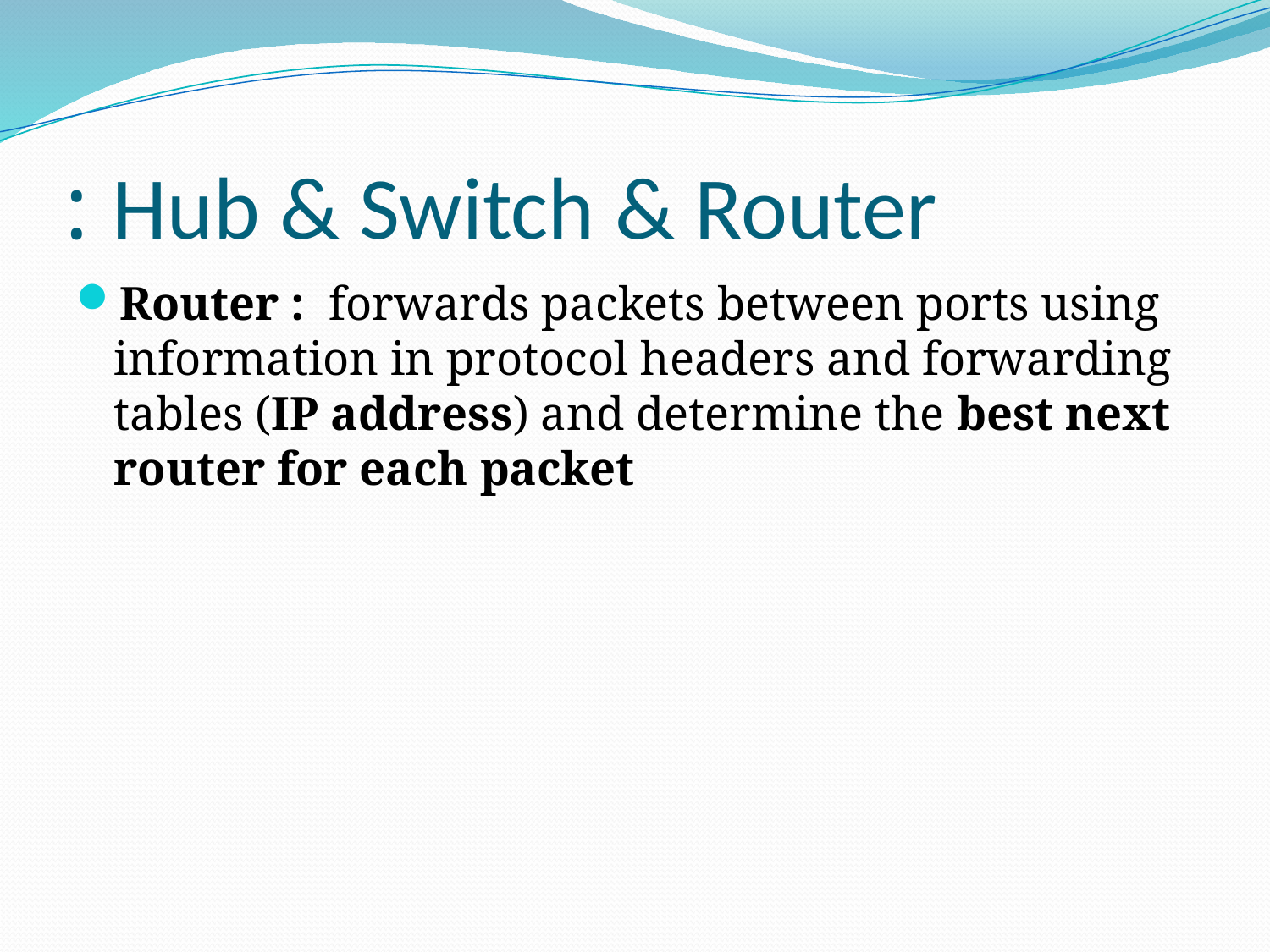

# Hub & Switch & Router :
Router :  forwards packets between ports using information in protocol headers and forwarding tables (IP address) and determine the best next router for each packet